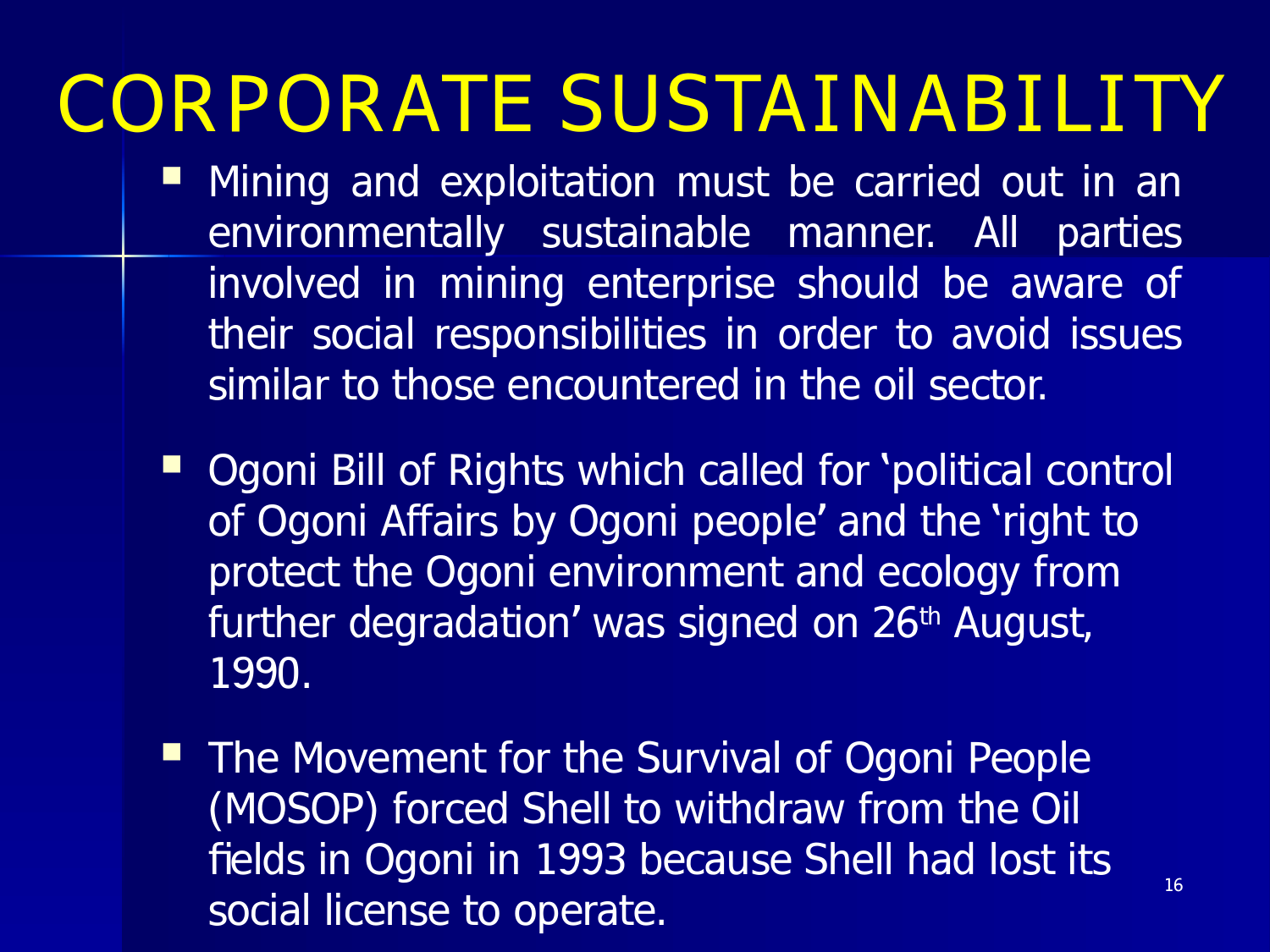

# CORPORATE SUSTAINABILITY
Mining and exploitation must be carried out in an environmentally sustainable manner. All parties involved in mining enterprise should be aware of their social responsibilities in order to avoid issues similar to those encountered in the oil sector.

Ogoni Bill of Rights which called for ‘political control of Ogoni Affairs by Ogoni people’ and the ‘right to protect the Ogoni environment and ecology from further degradation’ was signed on 26th August, 1990.

The Movement for the Survival of Ogoni People (MOSOP) forced Shell to withdraw from the Oil fields in Ogoni in 1993 because Shell had lost its social license to operate.
16